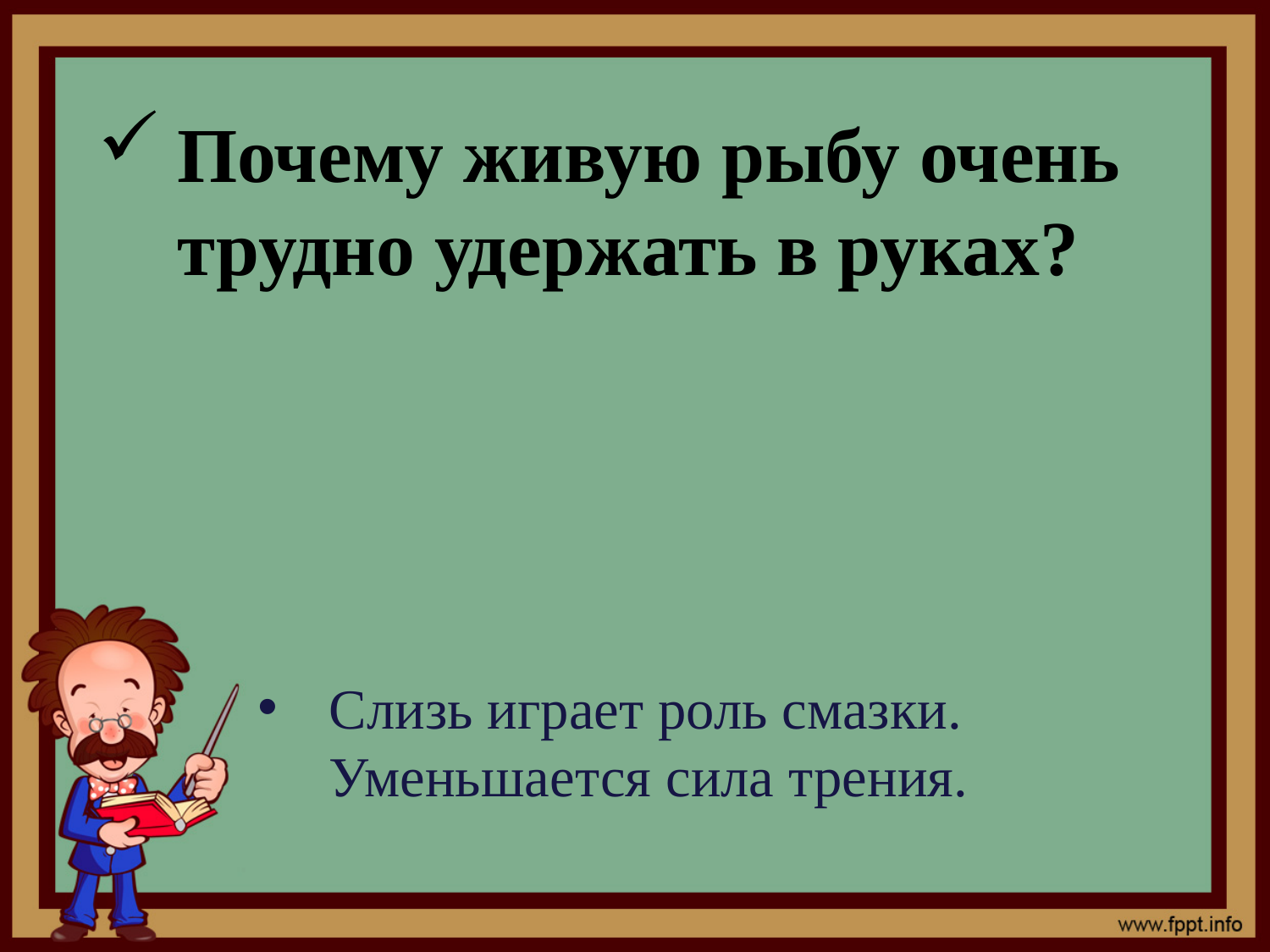

# Почему живую рыбу очень трудно удержать в руках?
Слизь играет роль смазки. Уменьшается сила трения.